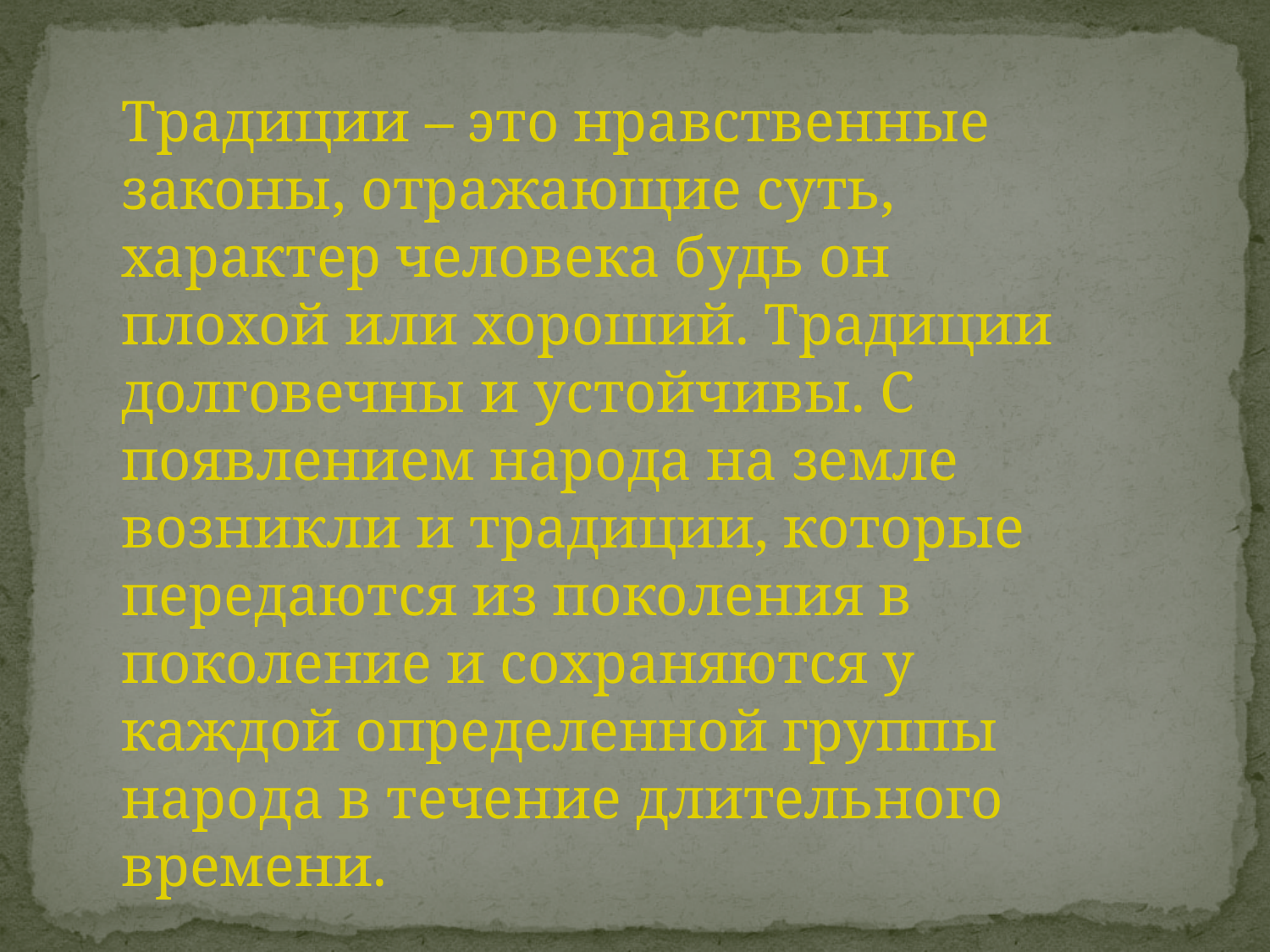

Традиции – это нравственные законы, отражающие суть, характер человека будь он плохой или хороший. Традиции долговечны и устойчивы. С появлением народа на земле возникли и традиции, которые передаются из поколения в поколение и сохраняются у каждой определенной группы народа в течение длительного времени.